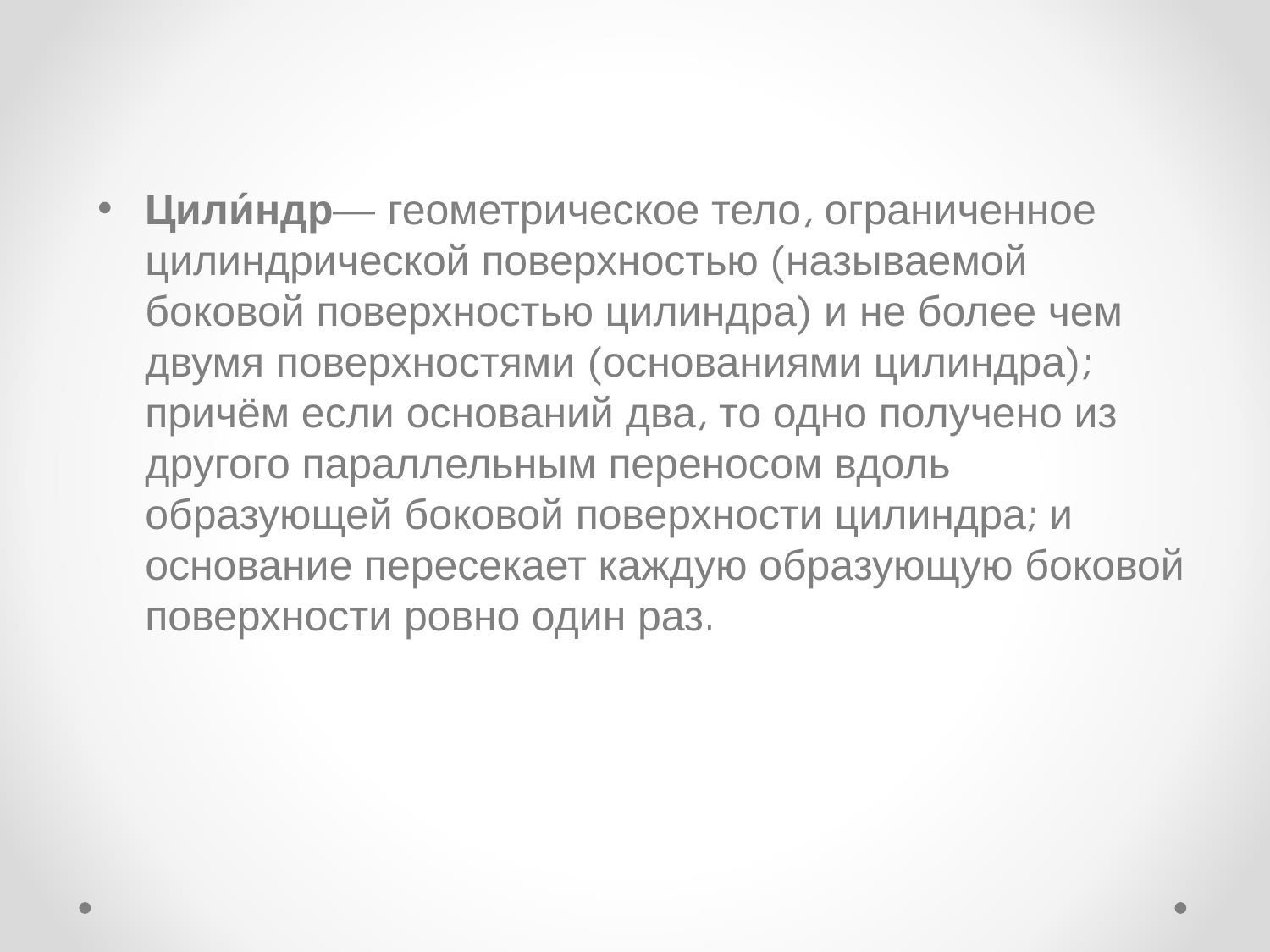

Цили́ндр— геометрическое тело, ограниченное цилиндрической поверхностью (называемой боковой поверхностью цилиндра) и не более чем двумя поверхностями (основаниями цилиндра); причём если оснований два, то одно получено из другого параллельным переносом вдоль образующей боковой поверхности цилиндра; и основание пересекает каждую образующую боковой поверхности ровно один раз.